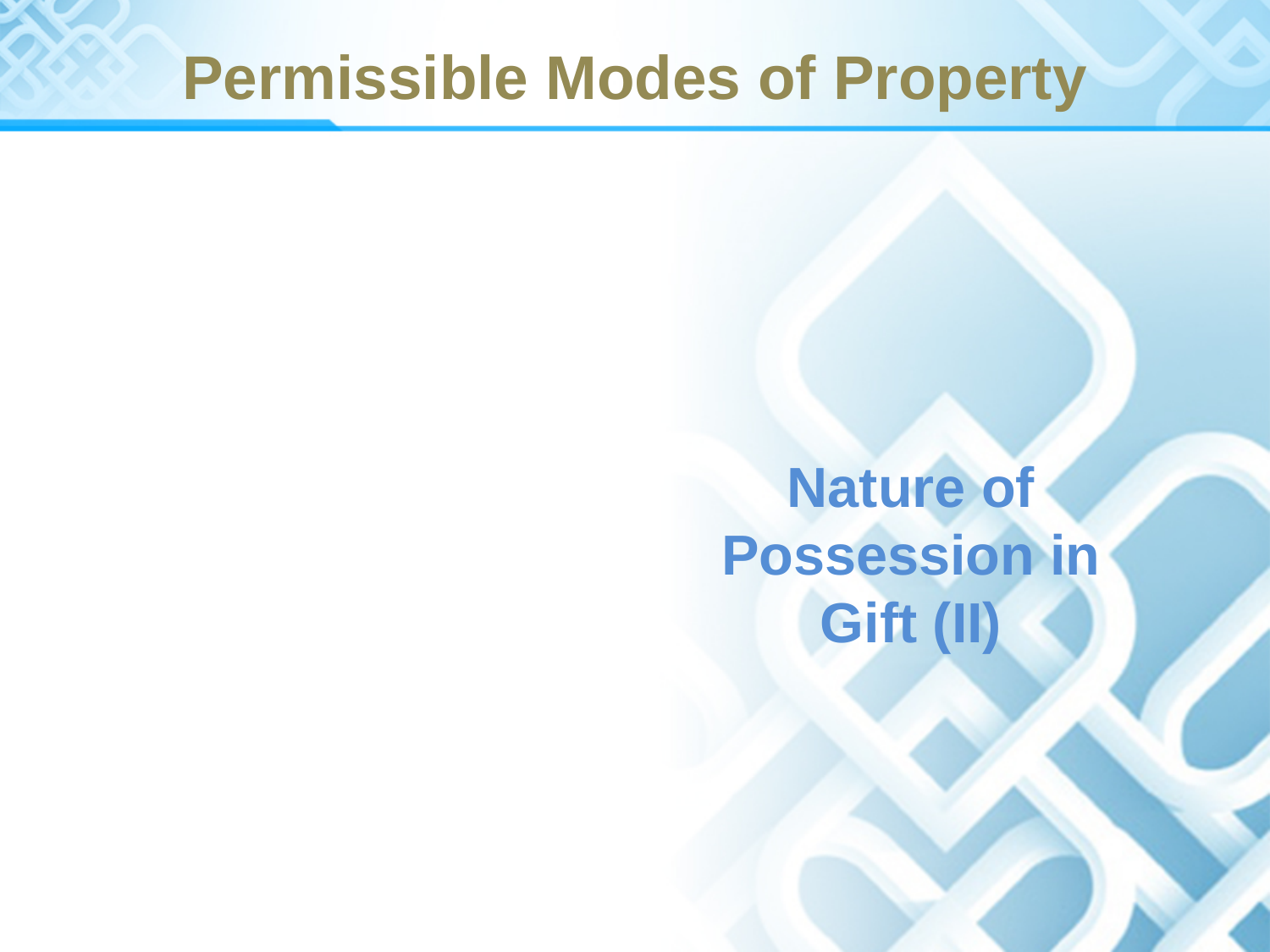

# Permissible Modes of Property
Nature of Possession in Gift (II)